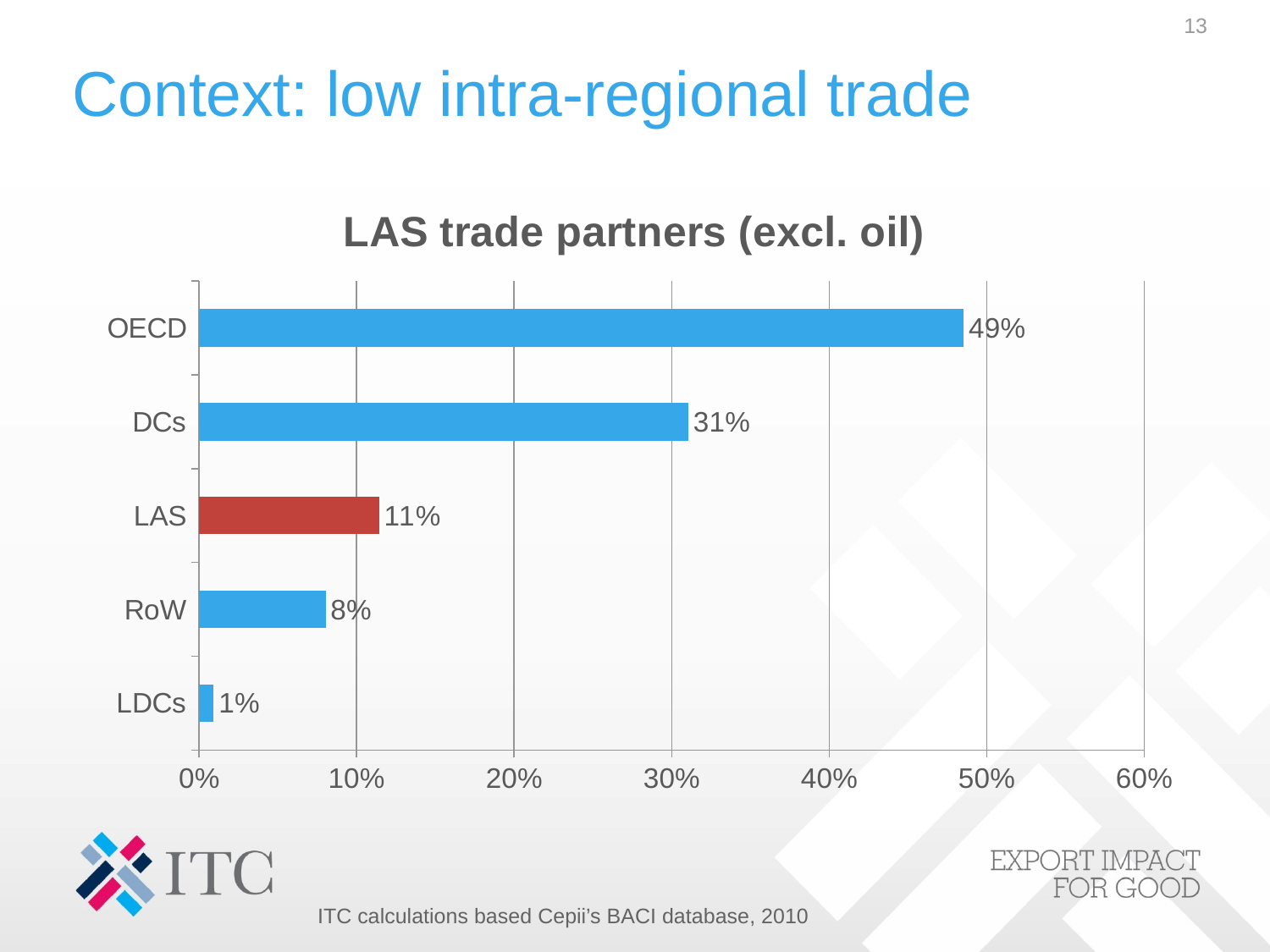

13
# Context: low intra-regional trade

### Chart: LAS trade partners (excl. oil)

| Category |  |
|---|---|
| LDCs | 0.009329078192129959 |
| RoW | 0.08030105508254803 |
| LAS | 0.11421940802155854 |
| DCs | 0.3106933993341988 |
| OECD | 0.48545705936956546 |
ITC calculations based Cepii’s BACI database, 2010